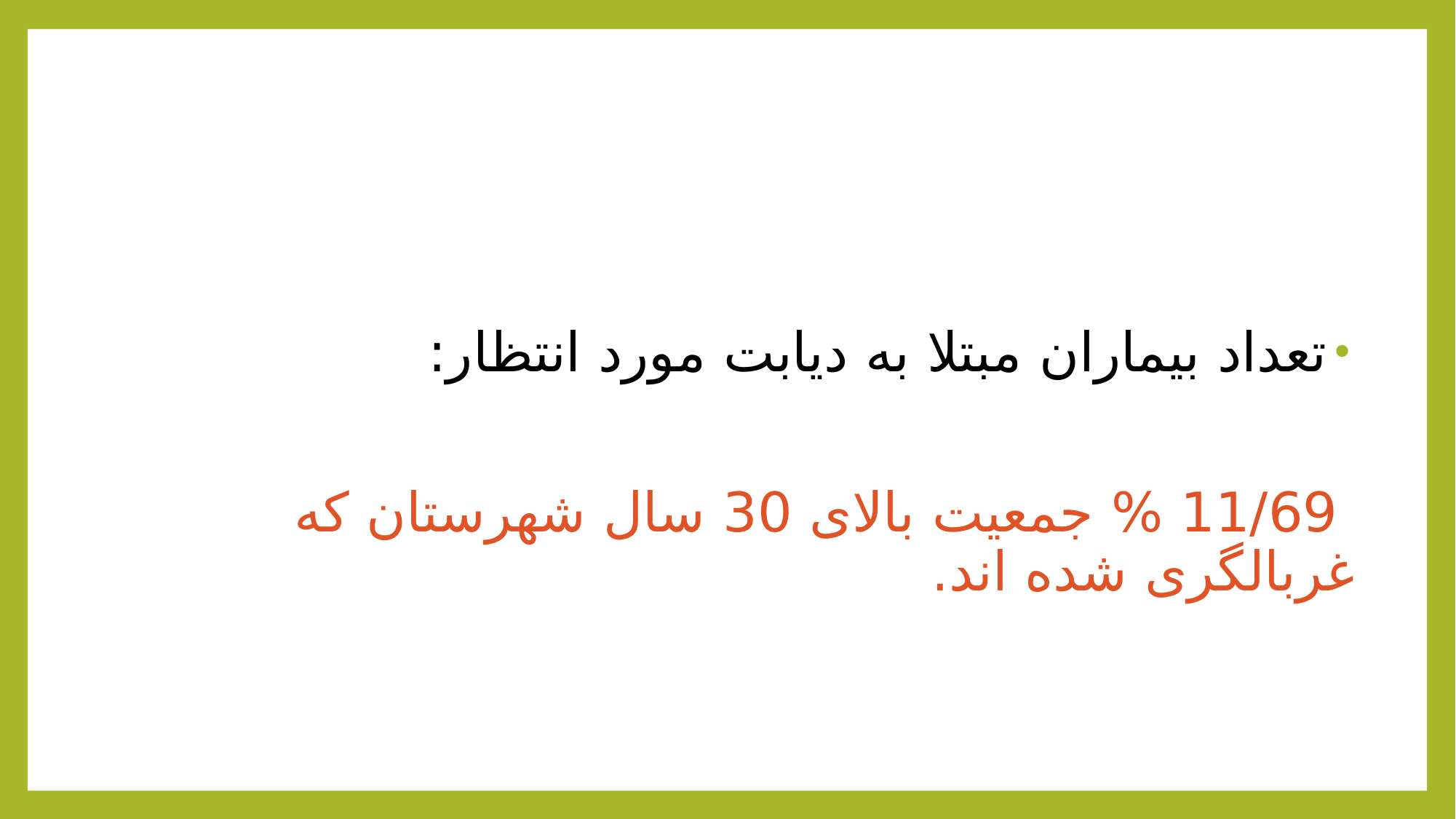

تعداد بیماران مبتلا به دیابت مورد انتظار:

 11/69 % جمعیت بالای 30 سال شهرستان که غربالگری شده اند.